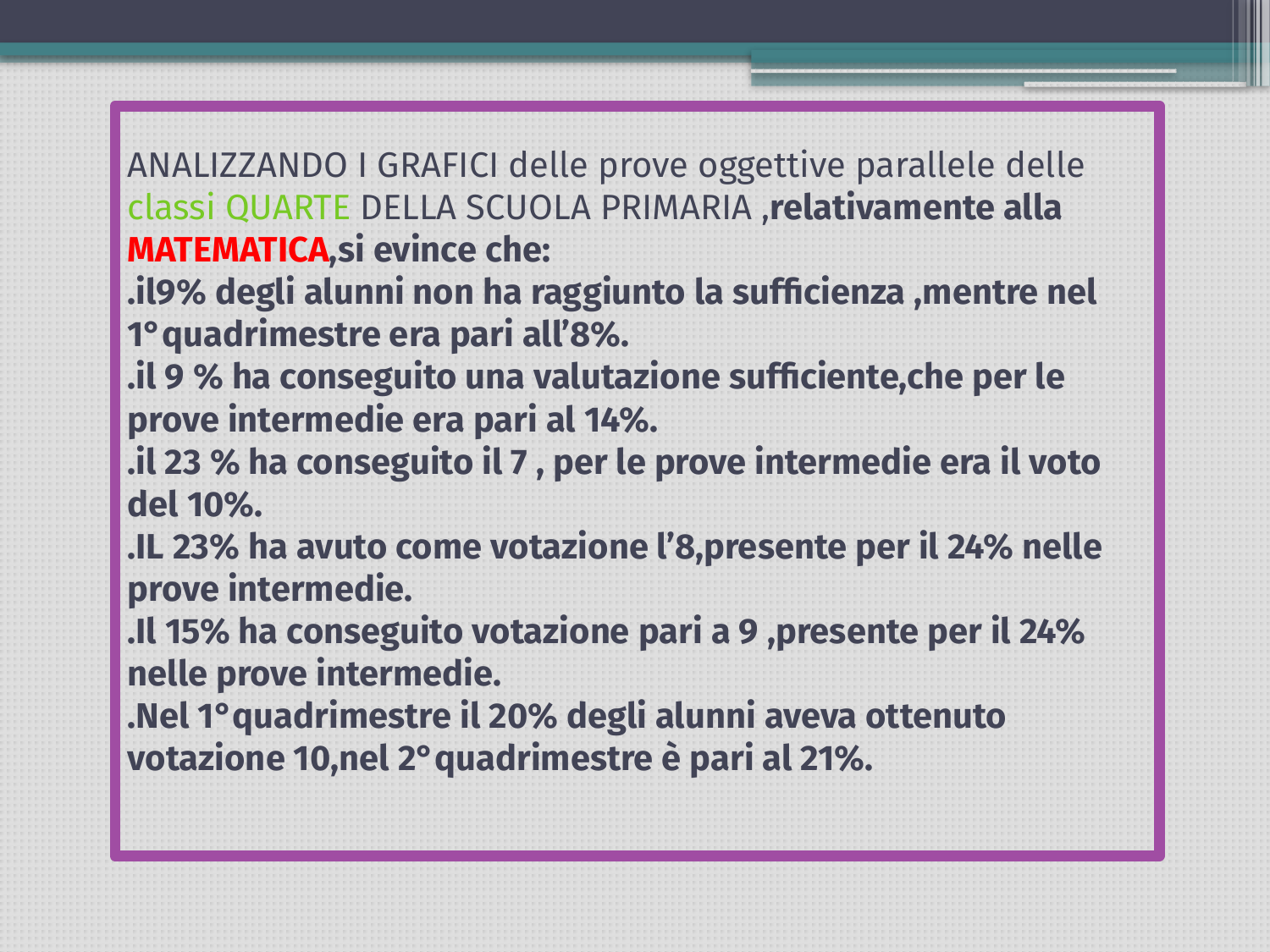

# ANALIZZANDO I GRAFICI delle prove oggettive parallele delle classi QUARTE DELLA SCUOLA PRIMARIA ,relativamente alla MATEMATICA,si evince che: .il9% degli alunni non ha raggiunto la sufficienza ,mentre nel 1°quadrimestre era pari all’8%. .il 9 % ha conseguito una valutazione sufficiente,che per le prove intermedie era pari al 14%. .il 23 % ha conseguito il 7 , per le prove intermedie era il voto del 10%. .IL 23% ha avuto come votazione l’8,presente per il 24% nelle prove intermedie. .Il 15% ha conseguito votazione pari a 9 ,presente per il 24% nelle prove intermedie. .Nel 1°quadrimestre il 20% degli alunni aveva ottenuto votazione 10,nel 2°quadrimestre è pari al 21%.